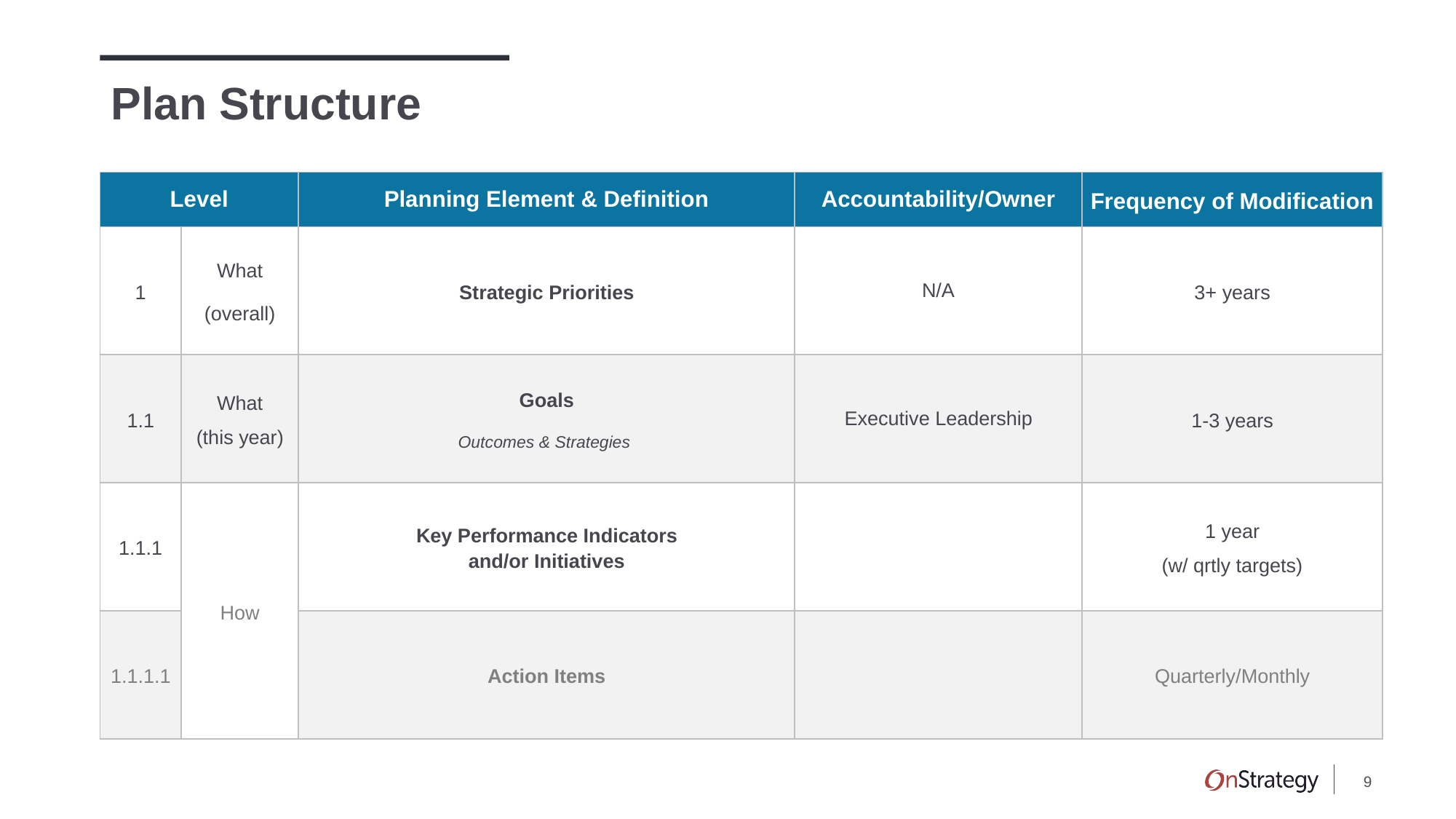

# Plan Structure
| Level |  | Planning Element & Definition | Accountability/Owner | Frequency of Modification |
| --- | --- | --- | --- | --- |
| 1 | What (overall) | Strategic Priorities | N/A | 3+ years |
| 1.1 | What (this year) | Goals Outcomes & Strategies | Executive Leadership | 1-3 years |
| 1.1.1 | How | Key Performance Indicators and/or Initiatives |  | 1 year (w/ qrtly targets) |
| 1.1.1.1 |  | Action Items |  | Quarterly/Monthly |
9